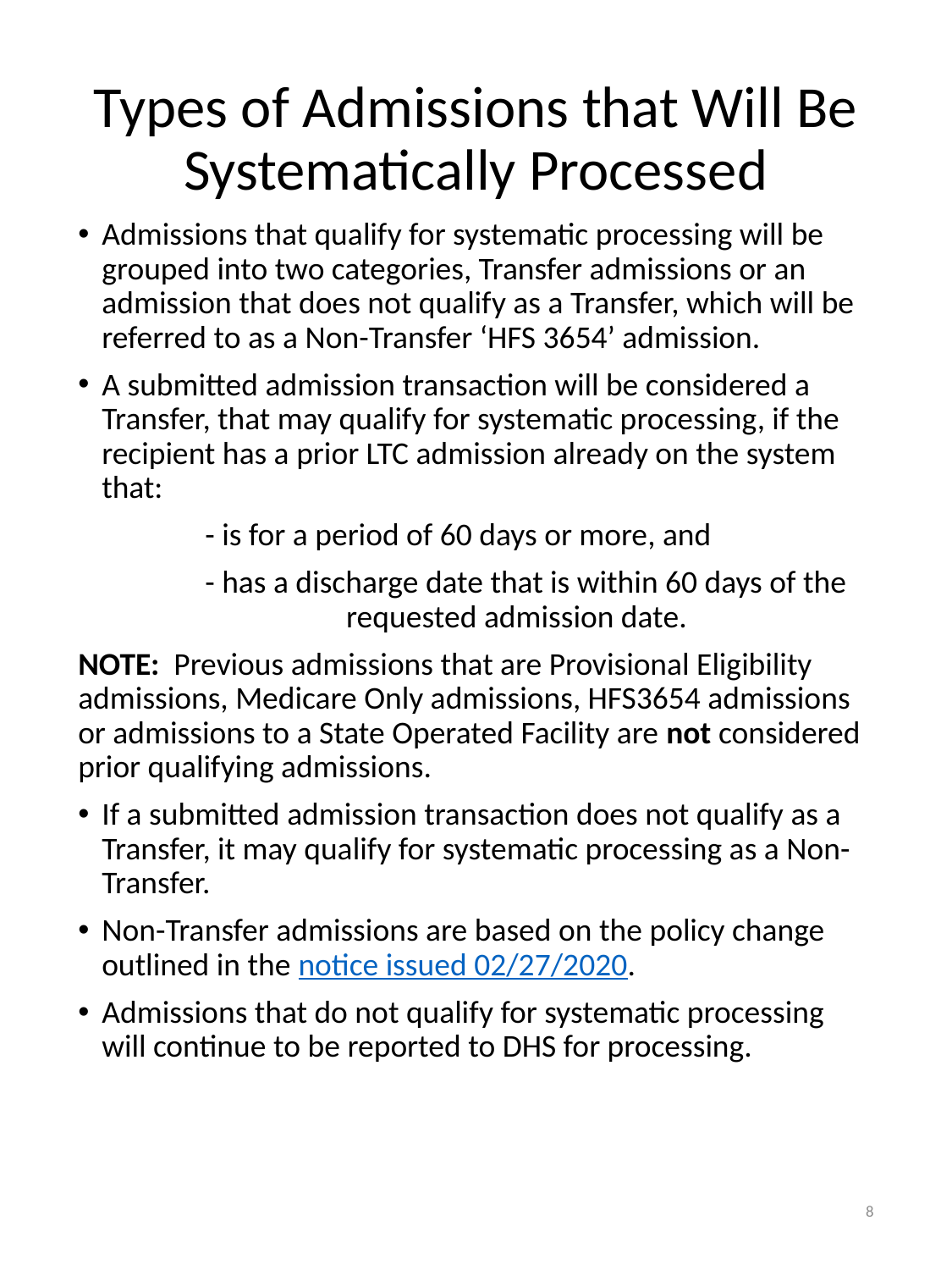

# Types of Admissions that Will Be Systematically Processed
Admissions that qualify for systematic processing will be grouped into two categories, Transfer admissions or an admission that does not qualify as a Transfer, which will be referred to as a Non-Transfer ‘HFS 3654’ admission.
A submitted admission transaction will be considered a Transfer, that may qualify for systematic processing, if the recipient has a prior LTC admission already on the system that:
	- is for a period of 60 days or more, and
	- has a discharge date that is within 60 days of the 	  	  requested admission date.
NOTE:  Previous admissions that are Provisional Eligibility admissions, Medicare Only admissions, HFS3654 admissions or admissions to a State Operated Facility are not considered prior qualifying admissions.
If a submitted admission transaction does not qualify as a Transfer, it may qualify for systematic processing as a Non-Transfer.
Non-Transfer admissions are based on the policy change outlined in the notice issued 02/27/2020.
Admissions that do not qualify for systematic processing will continue to be reported to DHS for processing.
8